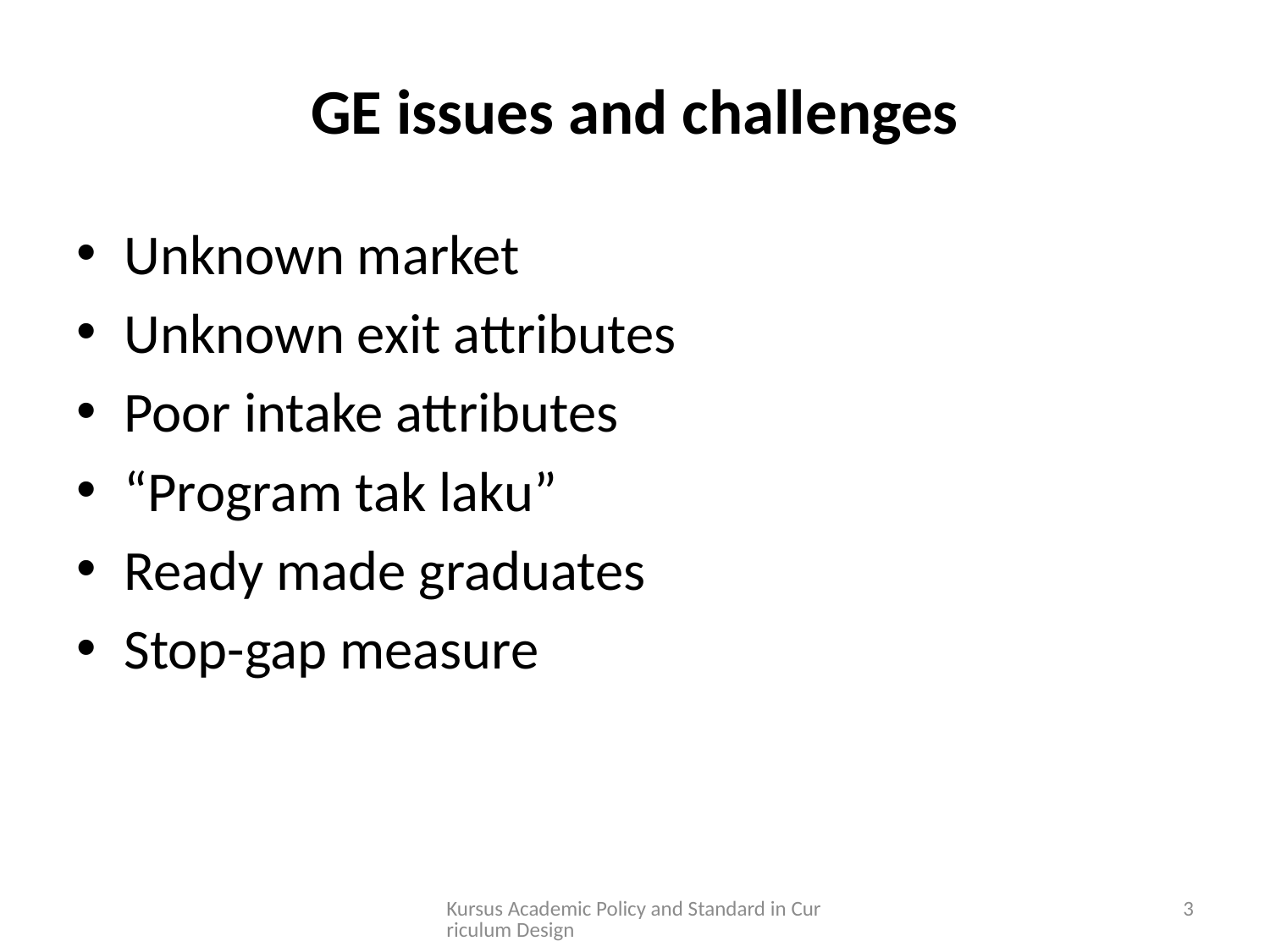

# GE issues and challenges
Unknown market
Unknown exit attributes
Poor intake attributes
“Program tak laku”
Ready made graduates
Stop-gap measure
Kursus Academic Policy and Standard in Curriculum Design
3